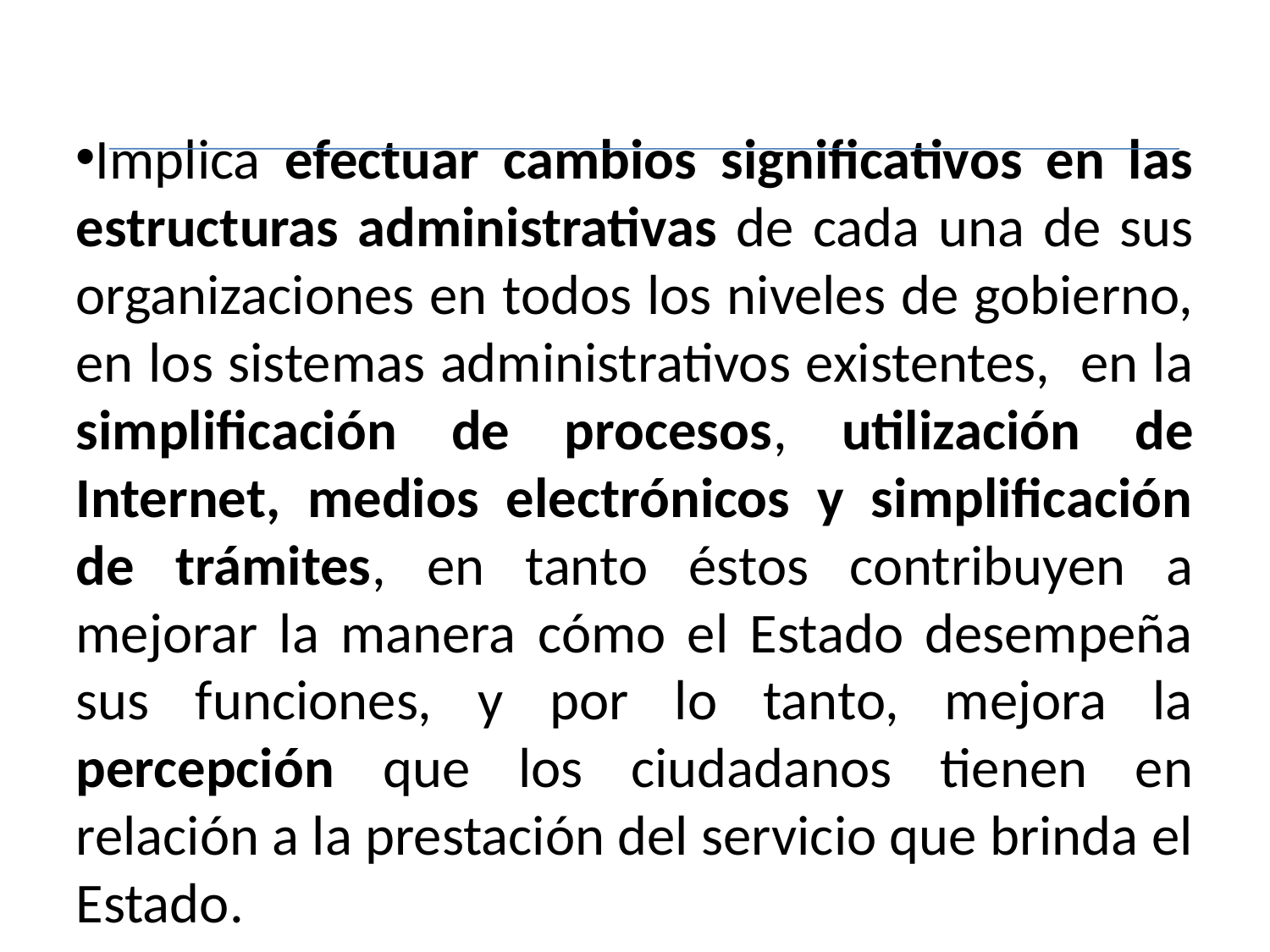

Implica efectuar cambios significativos en las estructuras administrativas de cada una de sus organizaciones en todos los niveles de gobierno, en los sistemas administrativos existentes,  en la simplificación de procesos, utilización de Internet, medios electrónicos y simplificación de trámites, en tanto éstos contribuyen a mejorar la manera cómo el Estado desempeña sus funciones, y por lo tanto, mejora la percepción que los ciudadanos tienen en relación a la prestación del servicio que brinda el Estado.